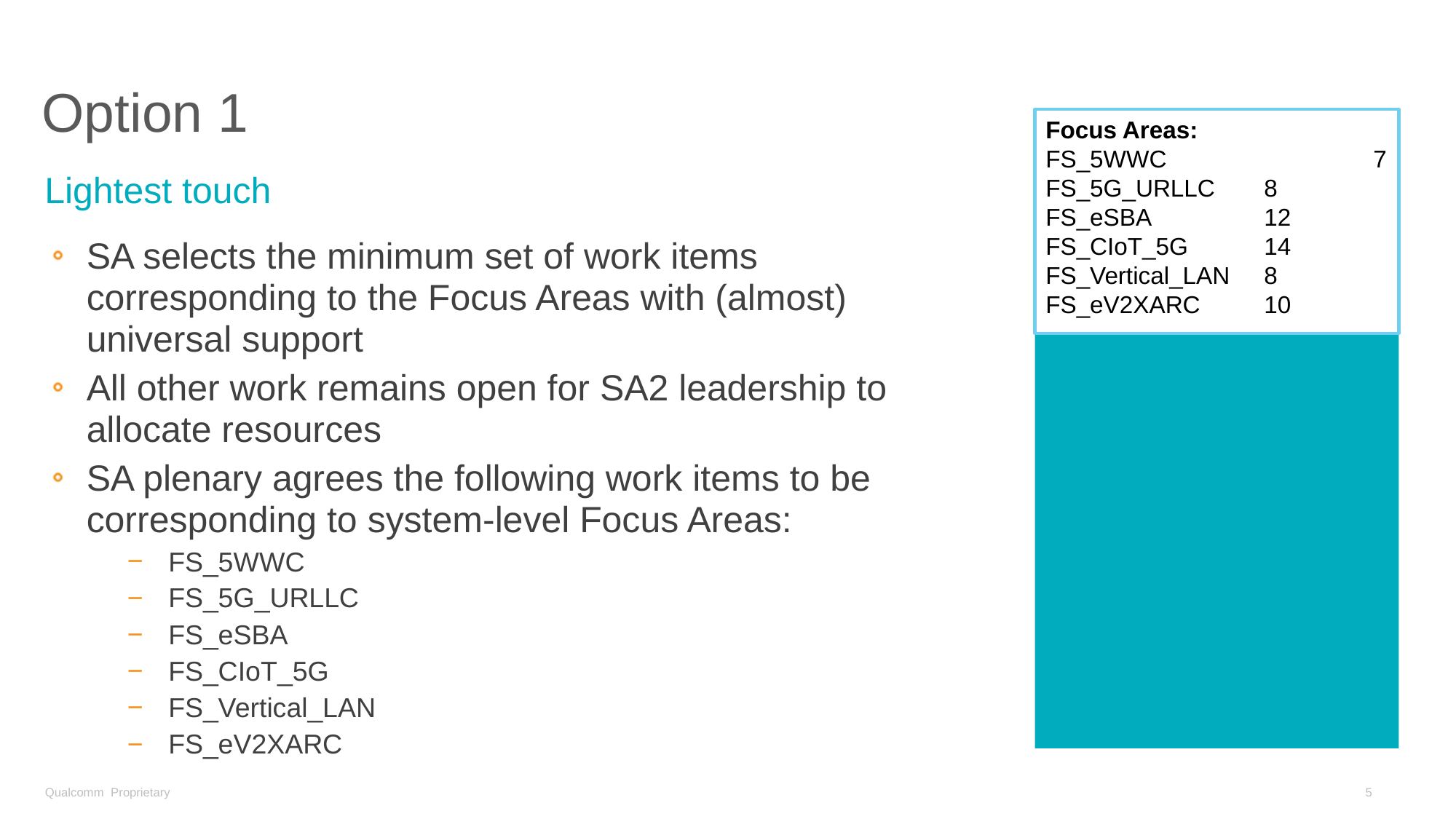

# Option 1
Focus Areas:
FS_5WWC		7
FS_5G_URLLC	8
FS_eSBA		12
FS_CIoT_5G	14
FS_Vertical_LAN	8
FS_eV2XARC	10

Lightest touch
SA selects the minimum set of work items corresponding to the Focus Areas with (almost) universal support
All other work remains open for SA2 leadership to allocate resources
SA plenary agrees the following work items to be corresponding to system-level Focus Areas:
FS_5WWC
FS_5G_URLLC
FS_eSBA
FS_CIoT_5G
FS_Vertical_LAN
FS_eV2XARC